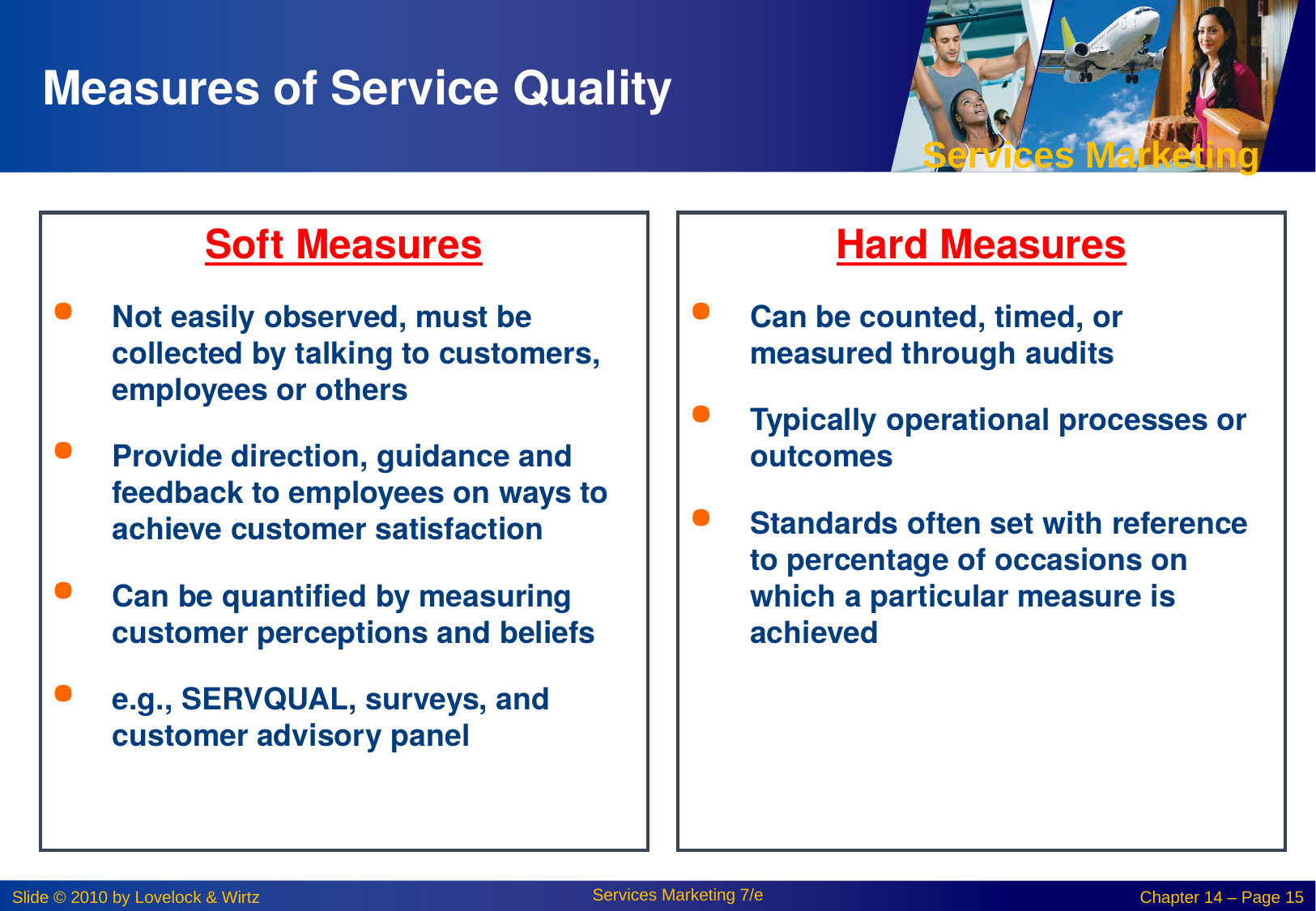

# Measures of Service Quality
Soft Measures
Not easily observed, must be collected by talking to customers, employees or others
Provide direction, guidance and feedback to employees on ways to achieve customer satisfaction
Can be quantified by measuring customer perceptions and beliefs
e.g., SERVQUAL, surveys, and customer advisory panel

Hard Measures
Can be counted, timed, or measured through audits
Typically operational processes or outcomes
Standards often set with reference to percentage of occasions on which a particular measure is achieved